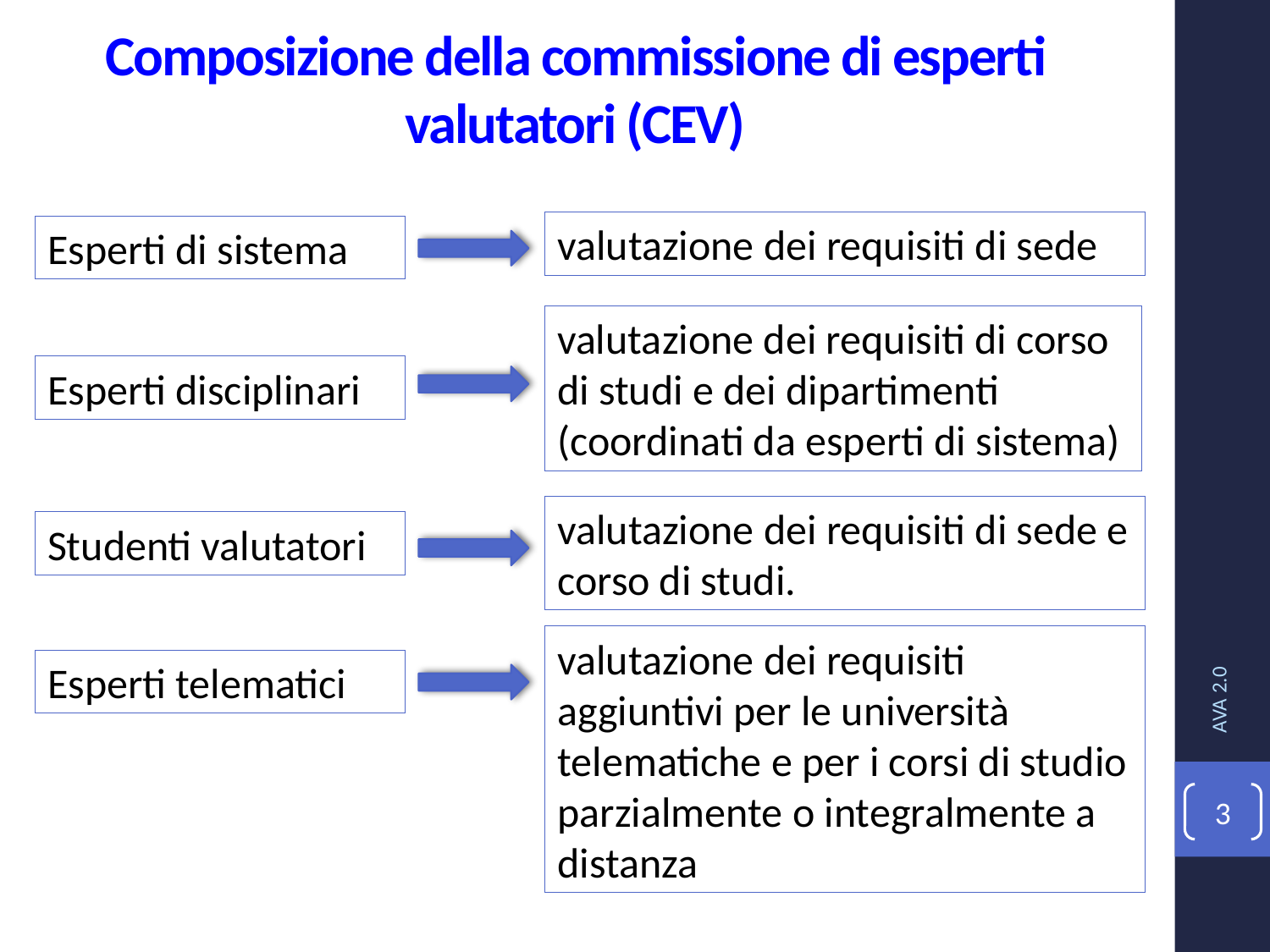

# Composizione della commissione di esperti valutatori (CEV)
valutazione dei requisiti di sede
Esperti di sistema

valutazione dei requisiti di corso di studi e dei dipartimenti (coordinati da esperti di sistema)
Esperti disciplinari

valutazione dei requisiti di sede e corso di studi.
AVA 2.0
Studenti valutatori

valutazione dei requisiti aggiuntivi per le università telematiche e per i corsi di studio parzialmente o integralmente a distanza
Esperti telematici

3